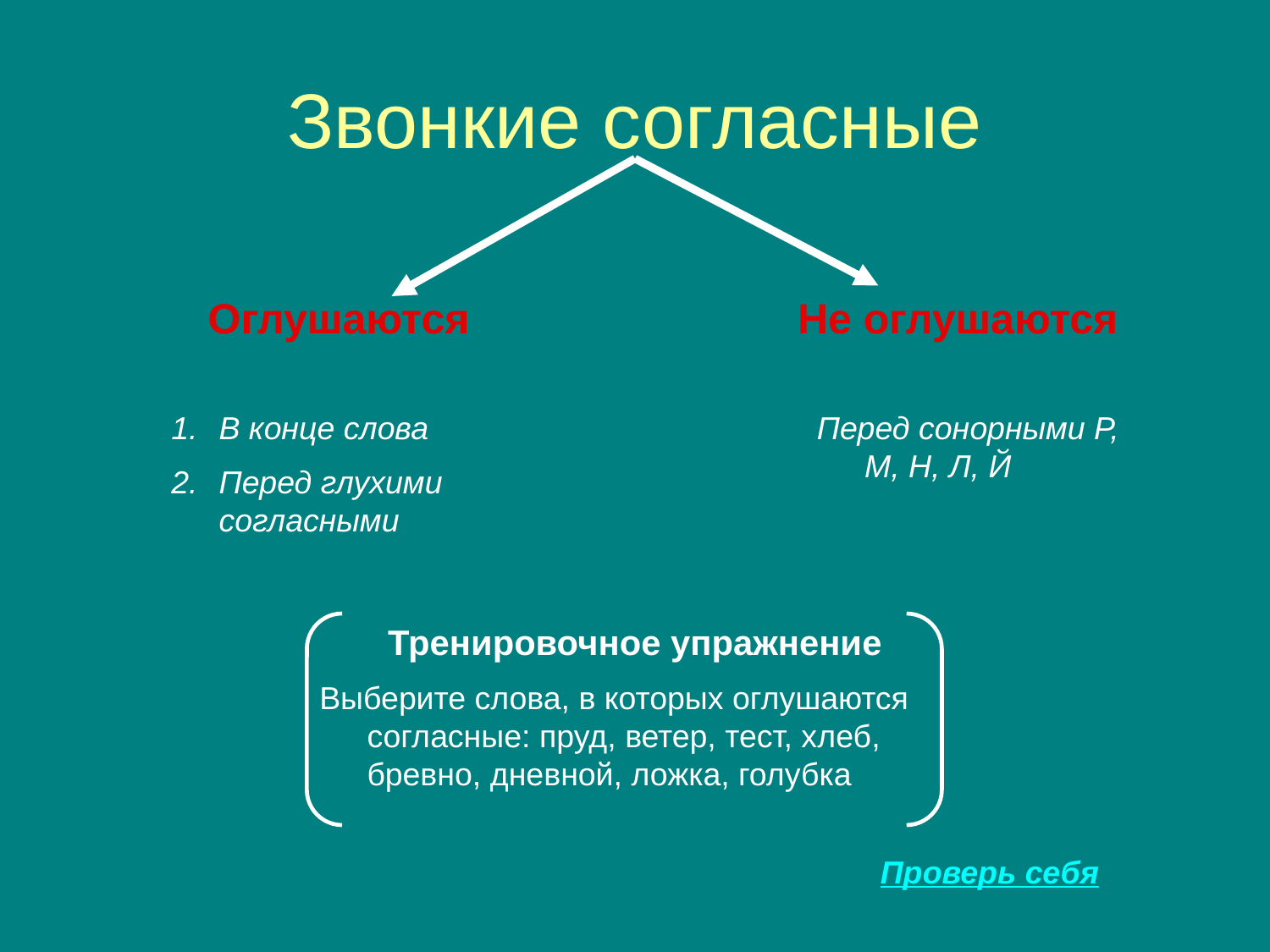

# Звонкие согласные

Оглушаются
Не оглушаются
В конце слова
Перед глухими согласными
Перед сонорными Р, М, Н, Л, Й
Тренировочное упражнение
Выберите слова, в которых оглушаются согласные: пруд, ветер, тест, хлеб, бревно, дневной, ложка, голубка

Проверь себя